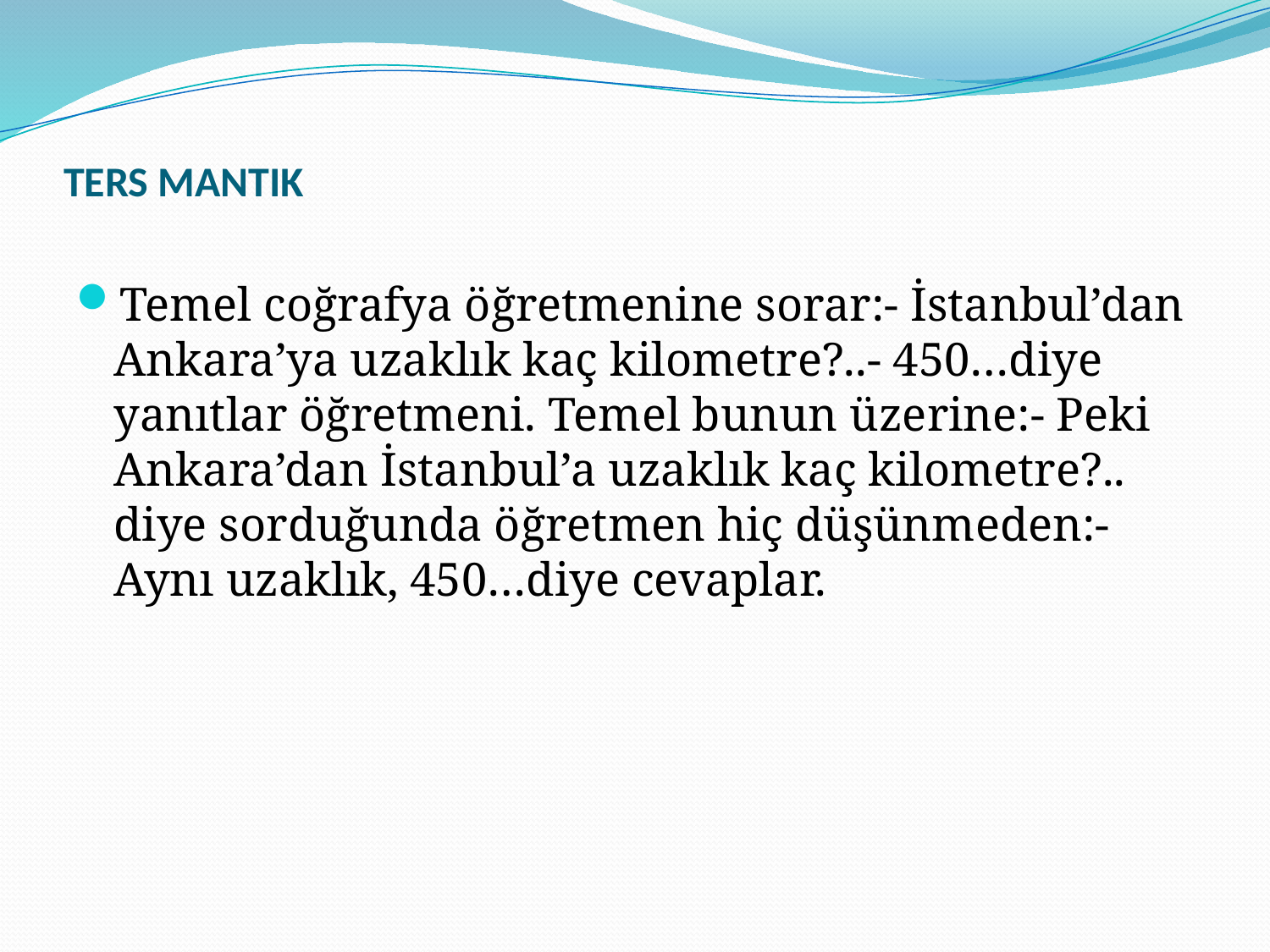

# TERS MANTIK
Temel coğrafya öğretmenine sorar:- İstanbul’dan Ankara’ya uzaklık kaç kilometre?..- 450…diye yanıtlar öğretmeni. Temel bunun üzerine:- Peki Ankara’dan İstanbul’a uzaklık kaç kilometre?.. diye sorduğunda öğretmen hiç düşünmeden:- Aynı uzaklık, 450…diye cevaplar.